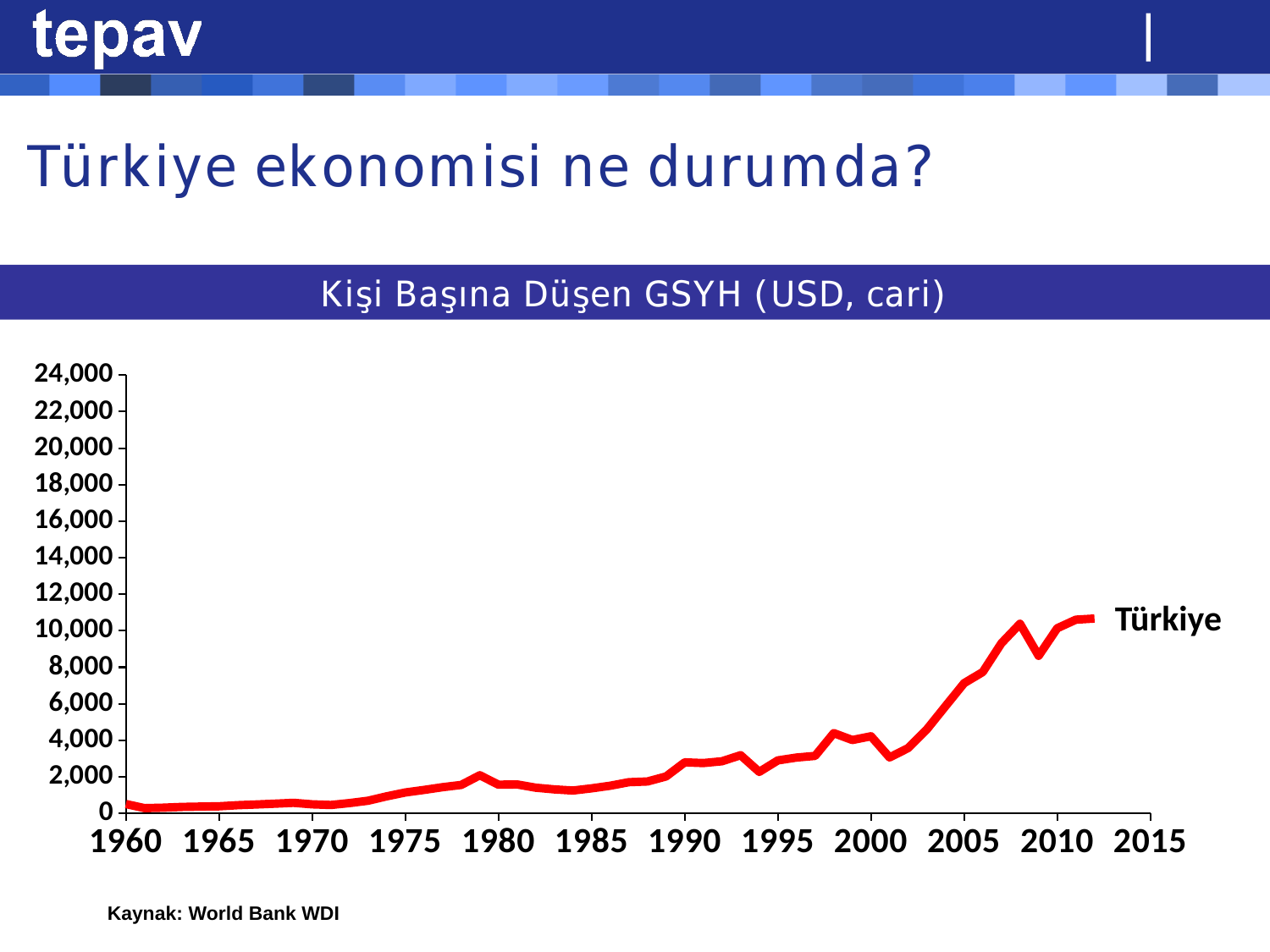

Türkiye ekonomisi ne durumda?
Kişi Başına Düşen GSYH (USD, cari)

### Chart

| Category |  |
|---|---|
Türkiye

Kaynak: World Bank WDI